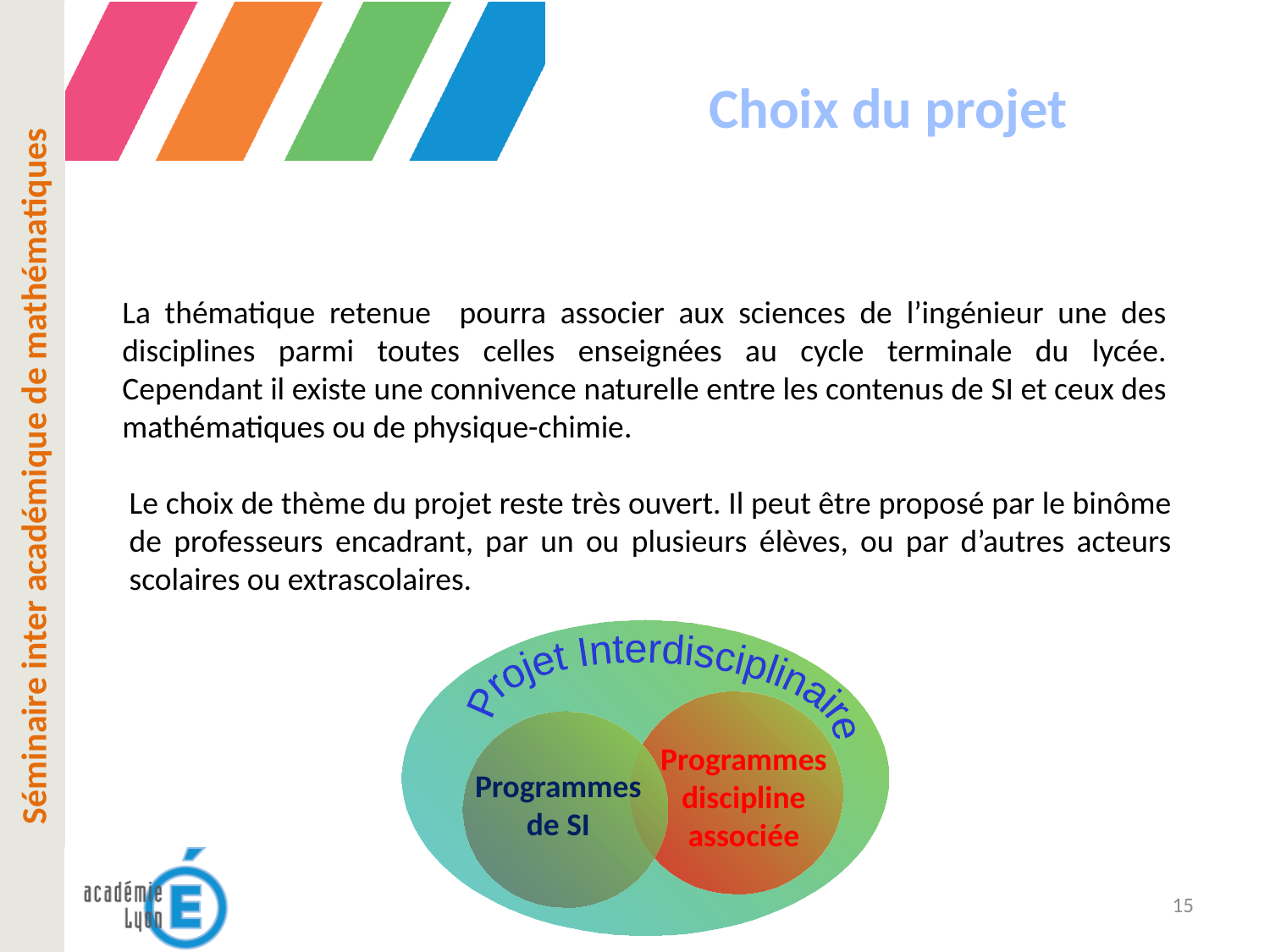

Choix du projet
La thématique retenue  pourra associer aux sciences de l’ingénieur une des disciplines parmi toutes celles enseignées au cycle terminale du lycée. Cependant il existe une connivence naturelle entre les contenus de SI et ceux des mathématiques ou de physique-chimie.

Le choix de thème du projet reste très ouvert. Il peut être proposé par le binôme de professeurs encadrant, par un ou plusieurs élèves, ou par d’autres acteurs scolaires ou extrascolaires.

Projet Interdisciplinaire

Programmes discipline
associée

Programmes de SI
15